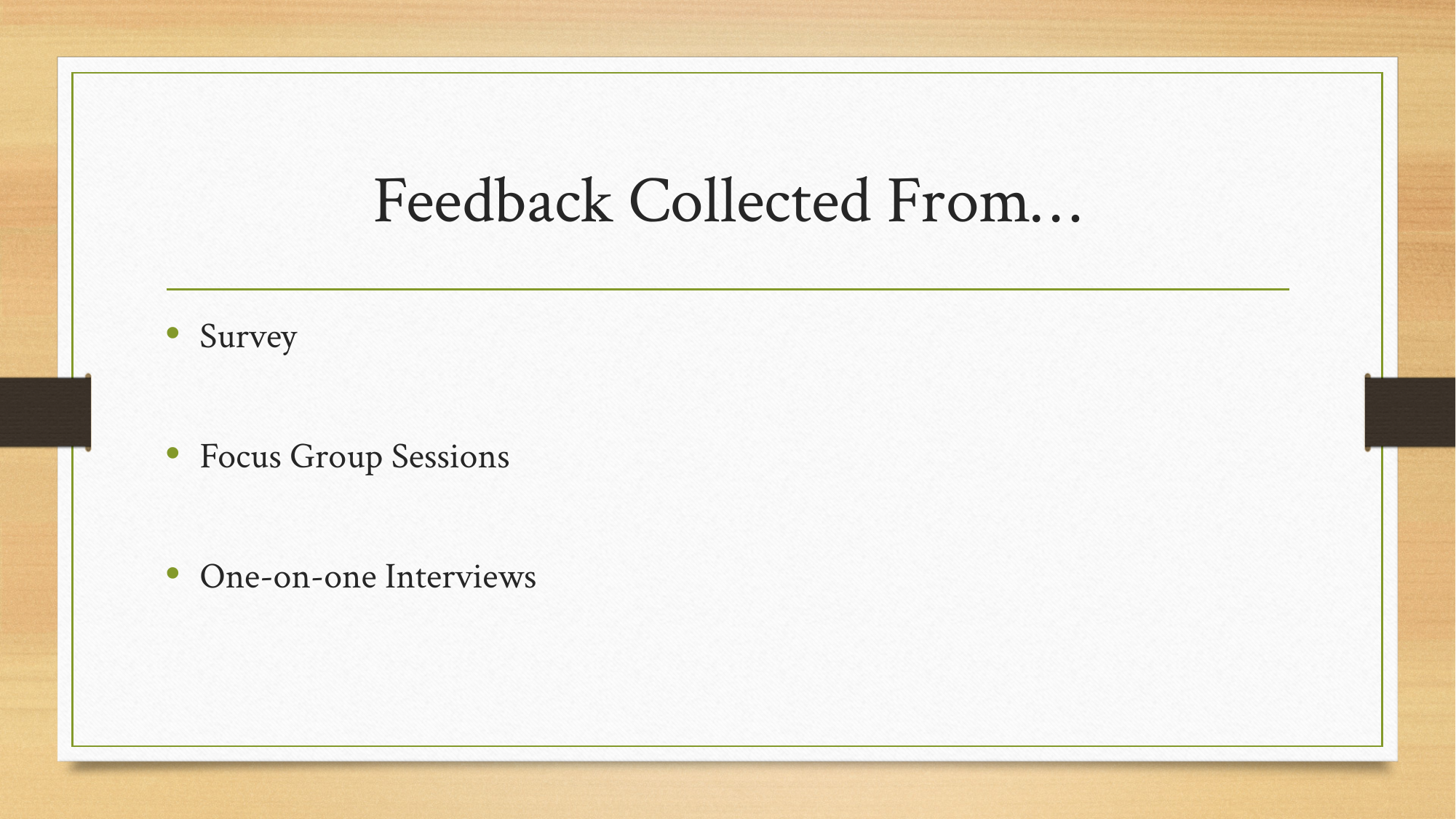

# Feedback Collected From…
Survey

Focus Group Sessions

One-on-one Interviews